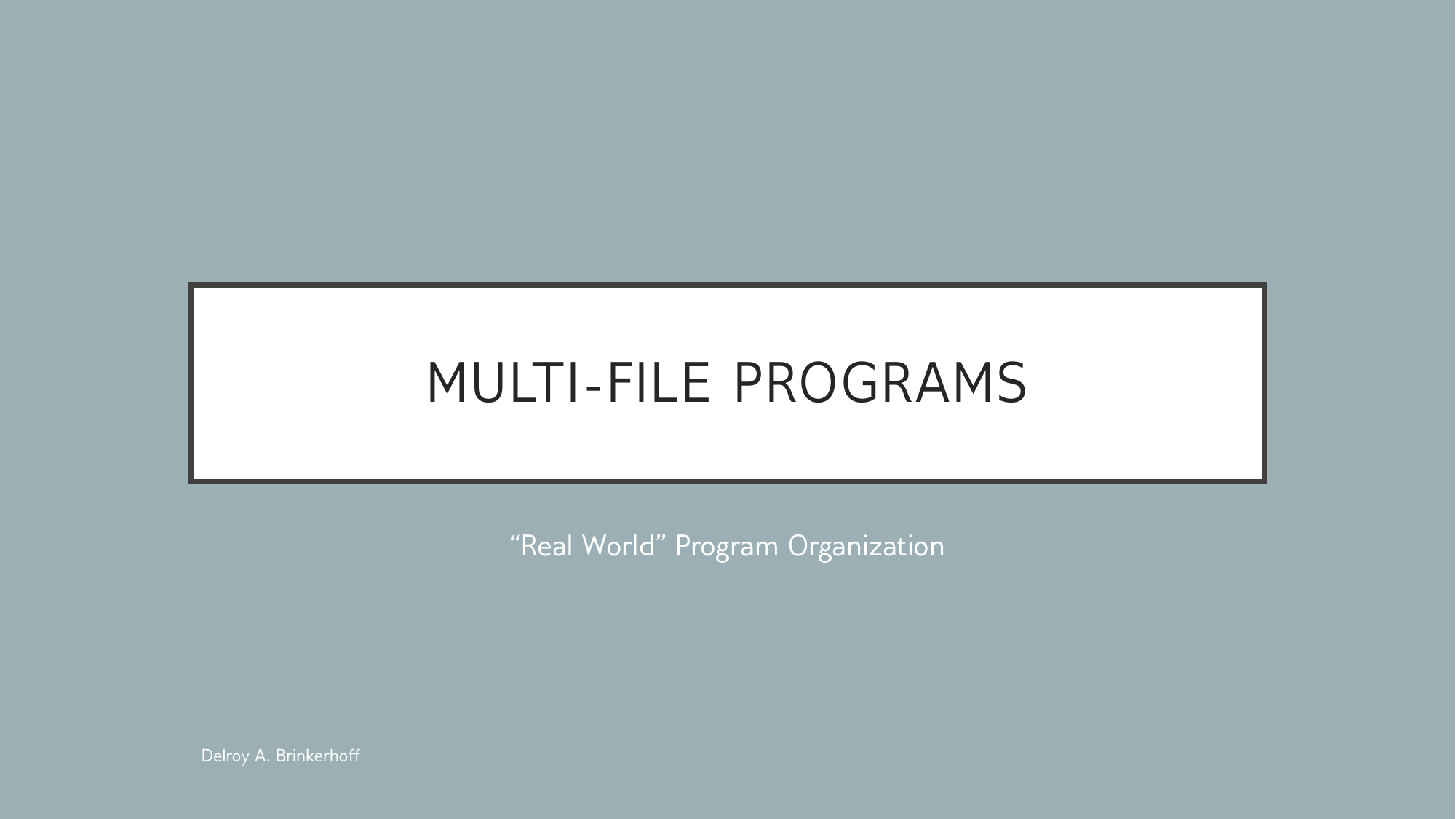

# Multi-File Programs
“Real World” Program Organization
Delroy A. Brinkerhoff